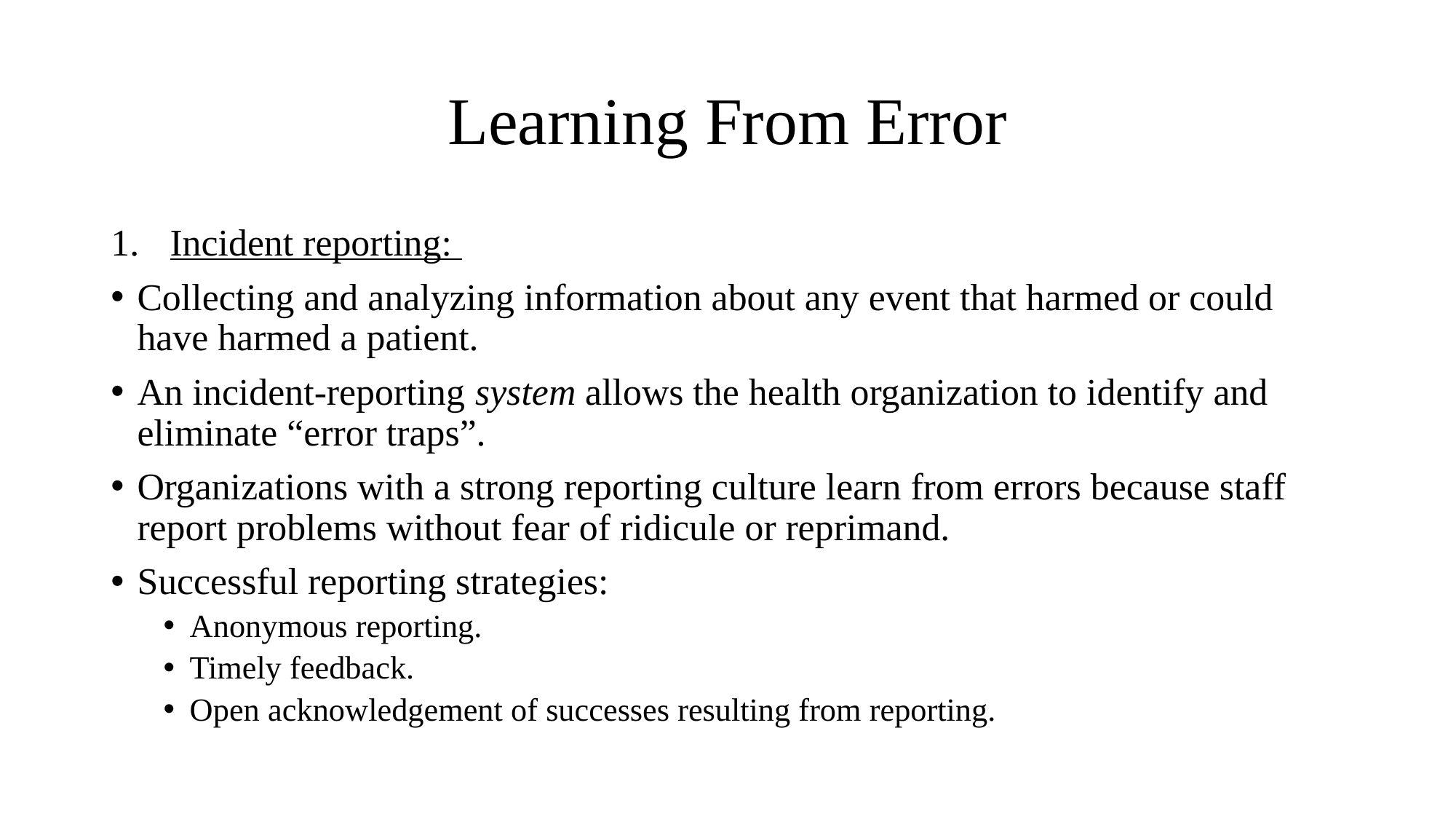

# Learning From Error
Incident reporting:
Collecting and analyzing information about any event that harmed or could have harmed a patient.
An incident-reporting system allows the health organization to identify and eliminate “error traps”.
Organizations with a strong reporting culture learn from errors because staff report problems without fear of ridicule or reprimand.
Successful reporting strategies:
Anonymous reporting.
Timely feedback.
Open acknowledgement of successes resulting from reporting.